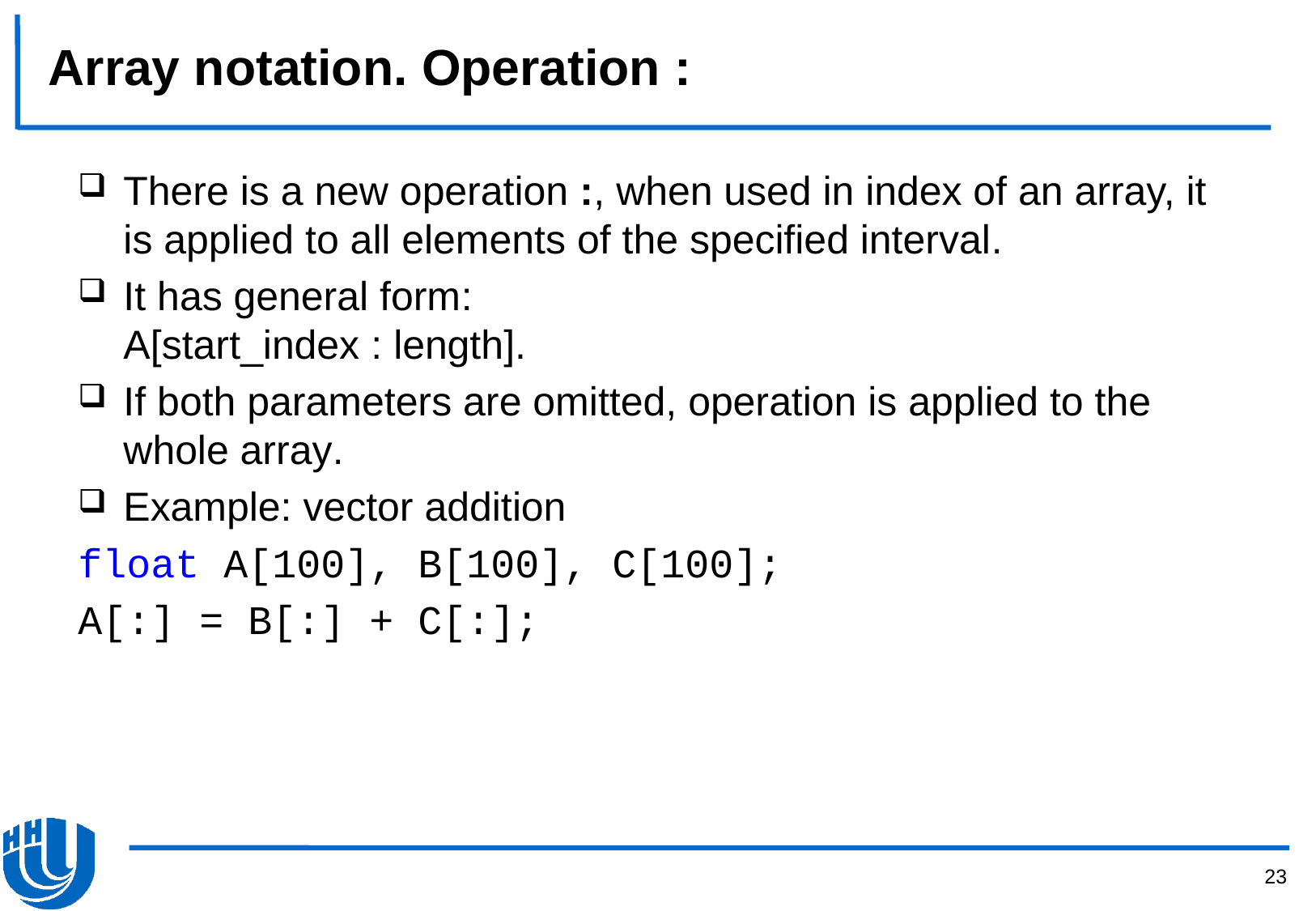

# Array notation. Operation :
There is a new operation :, when used in index of an array, it is applied to all elements of the specified interval.
It has general form:
A[start_index : length].
If both parameters are omitted, operation is applied to the whole array.
Example: vector addition
float A[100], B[100], C[100];
A[:] = B[:] + C[:];